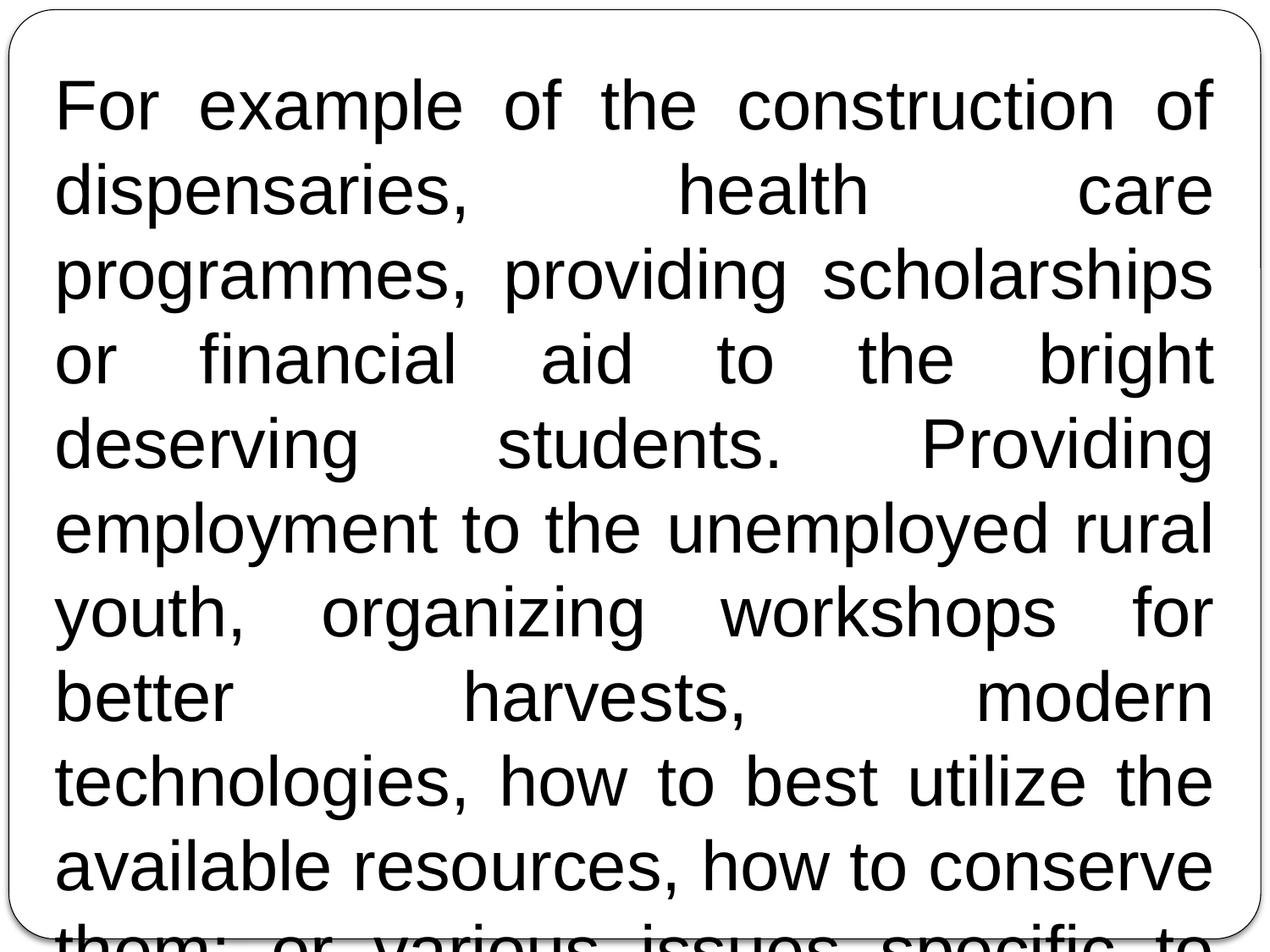

For example of the construction of dispensaries, health care programmes, providing scholarships or financial aid to the bright deserving students. Providing employment to the unemployed rural youth, organizing workshops for better harvests, modern technologies, how to best utilize the available resources, how to conserve them; or various issues specific to the rural population